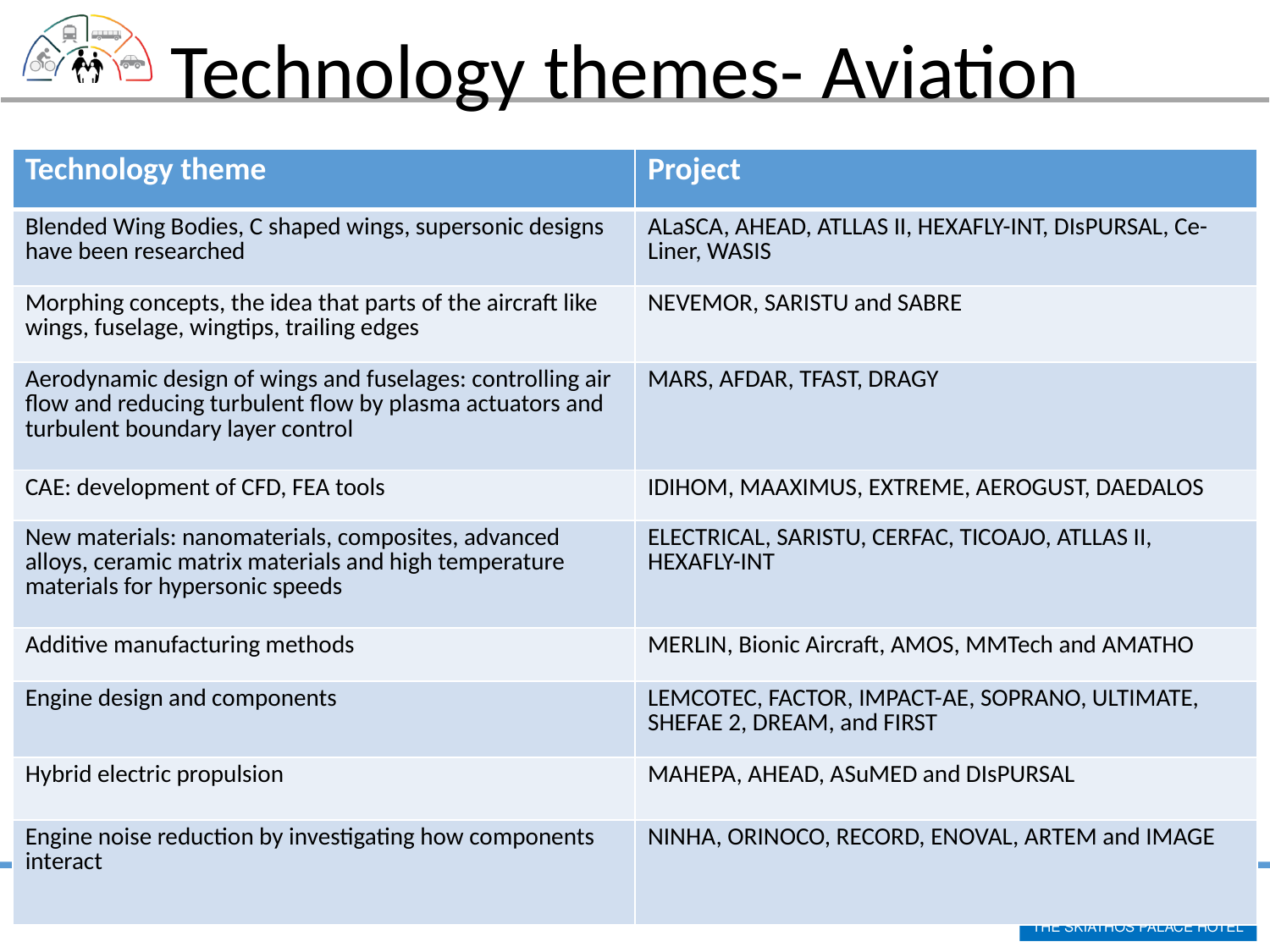

# Technology themes- Aviation
| Technology theme | Project |
| --- | --- |
| Blended Wing Bodies, C shaped wings, supersonic designs have been researched | ALaSCA, AHEAD, ATLLAS II, HEXAFLY-INT, DIsPURSAL, Ce-Liner, WASIS |
| Morphing concepts, the idea that parts of the aircraft like wings, fuselage, wingtips, trailing edges | NEVEMOR, SARISTU and SABRE |
| Aerodynamic design of wings and fuselages: controlling air flow and reducing turbulent flow by plasma actuators and turbulent boundary layer control | MARS, AFDAR, TFAST, DRAGY |
| CAE: development of CFD, FEA tools | IDIHOM, MAAXIMUS, EXTREME, AEROGUST, DAEDALOS |
| New materials: nanomaterials, composites, advanced alloys, ceramic matrix materials and high temperature materials for hypersonic speeds | ELECTRICAL, SARISTU, CERFAC, TICOAJO, ATLLAS II, HEXAFLY-INT |
| Additive manufacturing methods | MERLIN, Bionic Aircraft, AMOS, MMTech and AMATHO |
| Engine design and components | LEMCOTEC, FACTOR, IMPACT-AE, SOPRANO, ULTIMATE, SHEFAE 2, DREAM, and FIRST |
| Hybrid electric propulsion | MAHEPA, AHEAD, ASuMED and DIsPURSAL |
| Engine noise reduction by investigating how components interact | NINHA, ORINOCO, RECORD, ENOVAL, ARTEM and IMAGE |